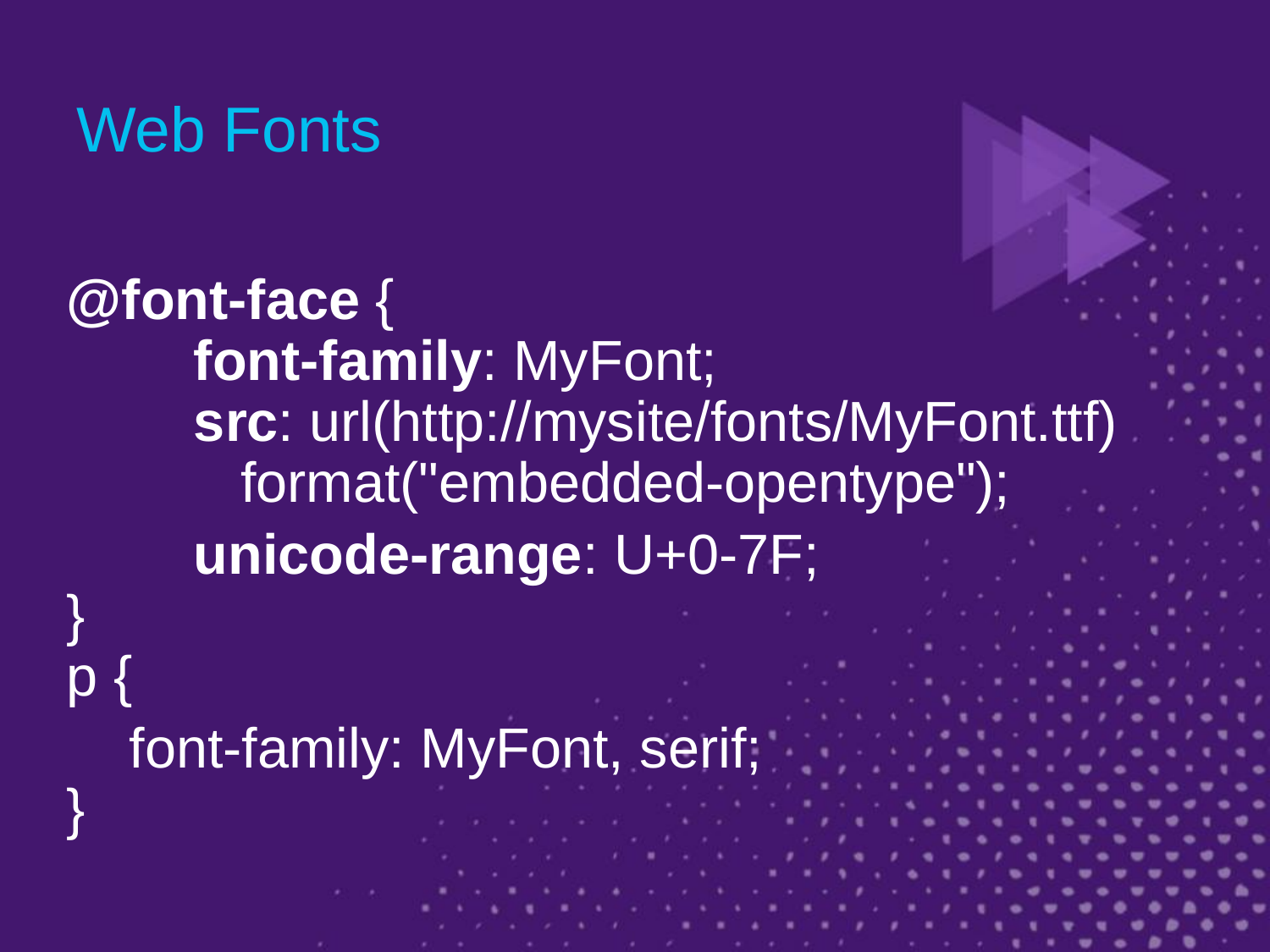

# Web Fonts
@font-face {
	font-family: MyFont;
	src: url(http://mysite/fonts/MyFont.ttf)
	   format("embedded-opentype");
	unicode-range: U+0-7F;
}
p {
    font-family: MyFont, serif;
}